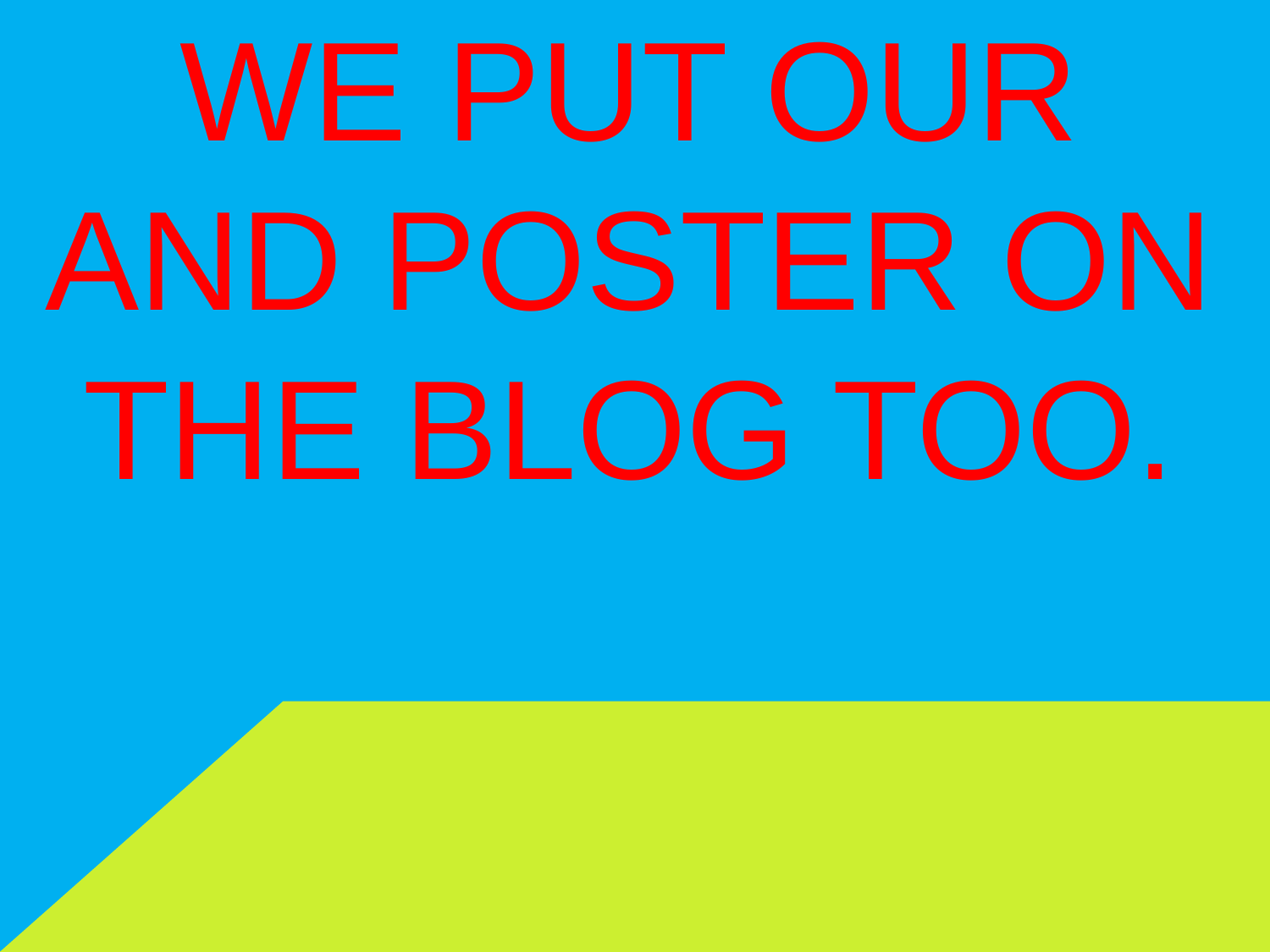

# We put Our and poster on the blog too.